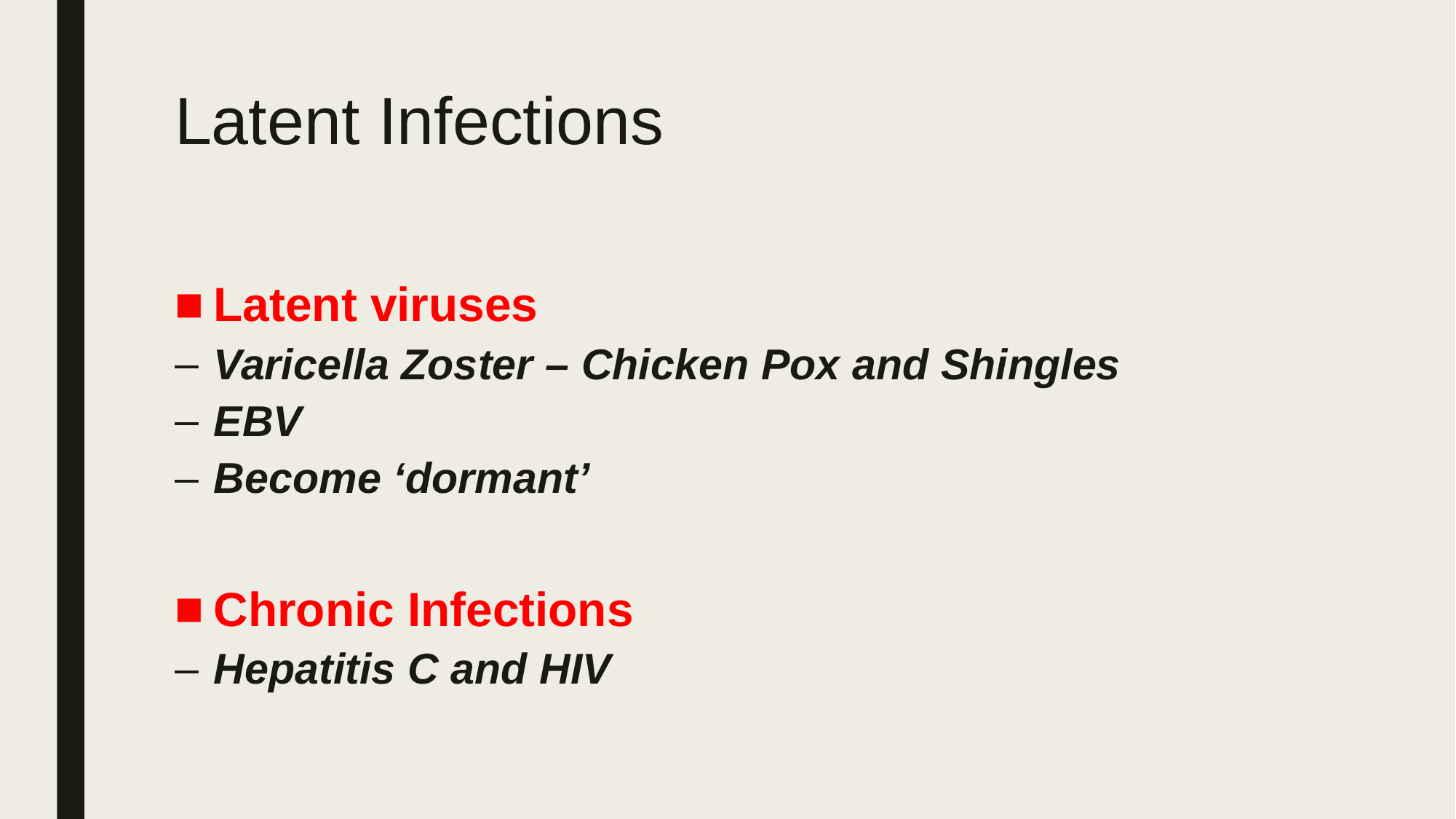

# Latent Infections
Latent viruses
Varicella Zoster – Chicken Pox and Shingles
EBV
Become ‘dormant’

Chronic Infections
Hepatitis C and HIV